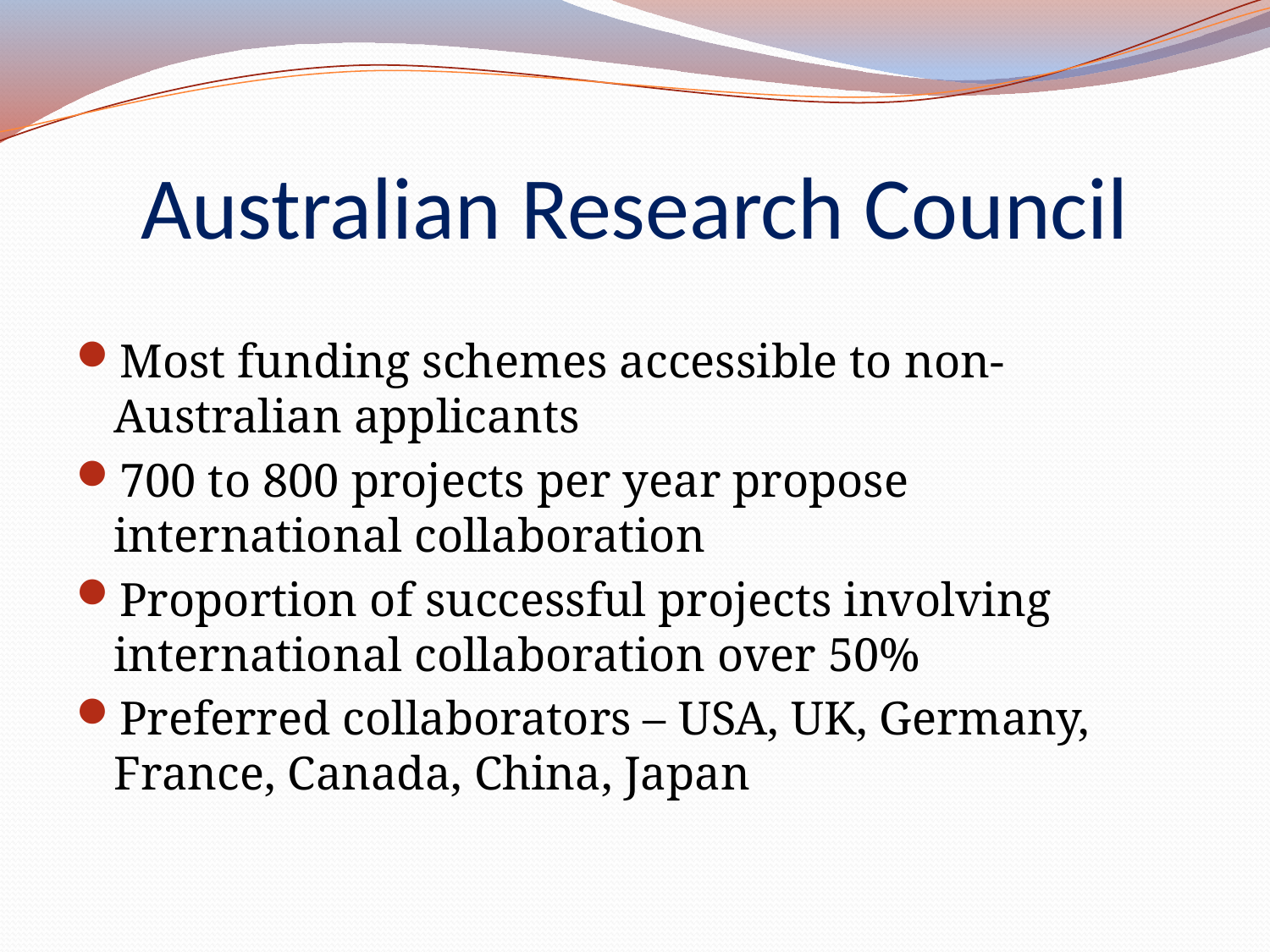

# Australian Research Council
Most funding schemes accessible to non-Australian applicants
700 to 800 projects per year propose international collaboration
Proportion of successful projects involving international collaboration over 50%
Preferred collaborators – USA, UK, Germany, France, Canada, China, Japan